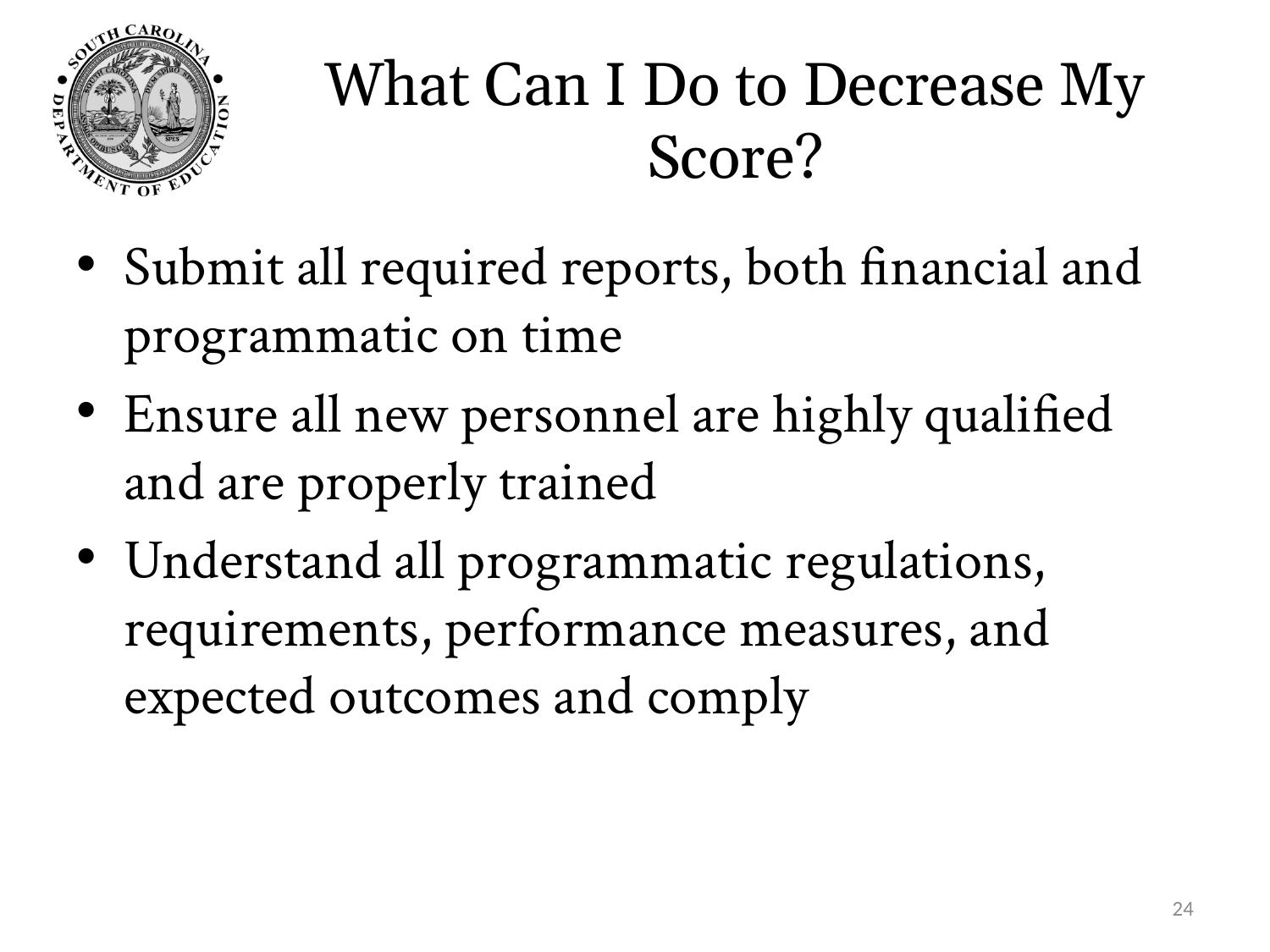

# What Can I Do to Decrease My Score?
Submit all required reports, both financial and programmatic on time
Ensure all new personnel are highly qualified and are properly trained
Understand all programmatic regulations, requirements, performance measures, and expected outcomes and comply

24